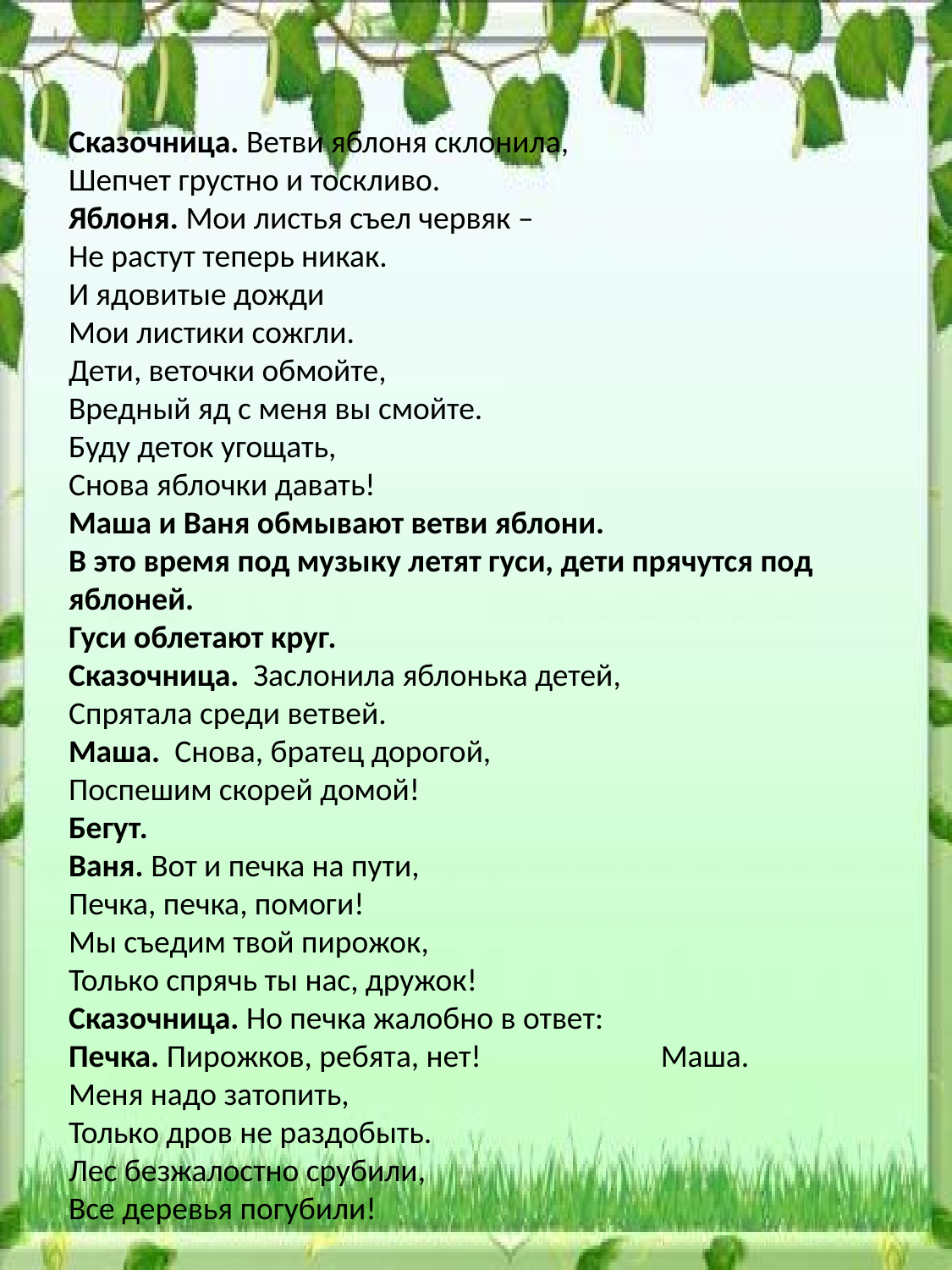

Сказочница. Ветви яблоня склонила,
Шепчет грустно и тоскливо.
Яблоня. Мои листья съел червяк –
Не растут теперь никак.
И ядовитые дожди
Мои листики сожгли.
Дети, веточки обмойте,
Вредный яд с меня вы смойте.
Буду деток угощать,
Снова яблочки давать!
Маша и Ваня обмывают ветви яблони.
В это время под музыку летят гуси, дети прячутся под яблоней.
Гуси облетают круг.
Сказочница.  Заслонила яблонька детей,
Спрятала среди ветвей.
Маша.  Снова, братец дорогой,
Поспешим скорей домой!
Бегут.
Ваня. Вот и печка на пути,
Печка, печка, помоги!
Мы съедим твой пирожок,
Только спрячь ты нас, дружок!
Сказочница. Но печка жалобно в ответ:
Печка. Пирожков, ребята, нет!                         Маша.
Меня надо затопить,
Только дров не раздобыть.
Лес безжалостно срубили,
Все деревья погубили!